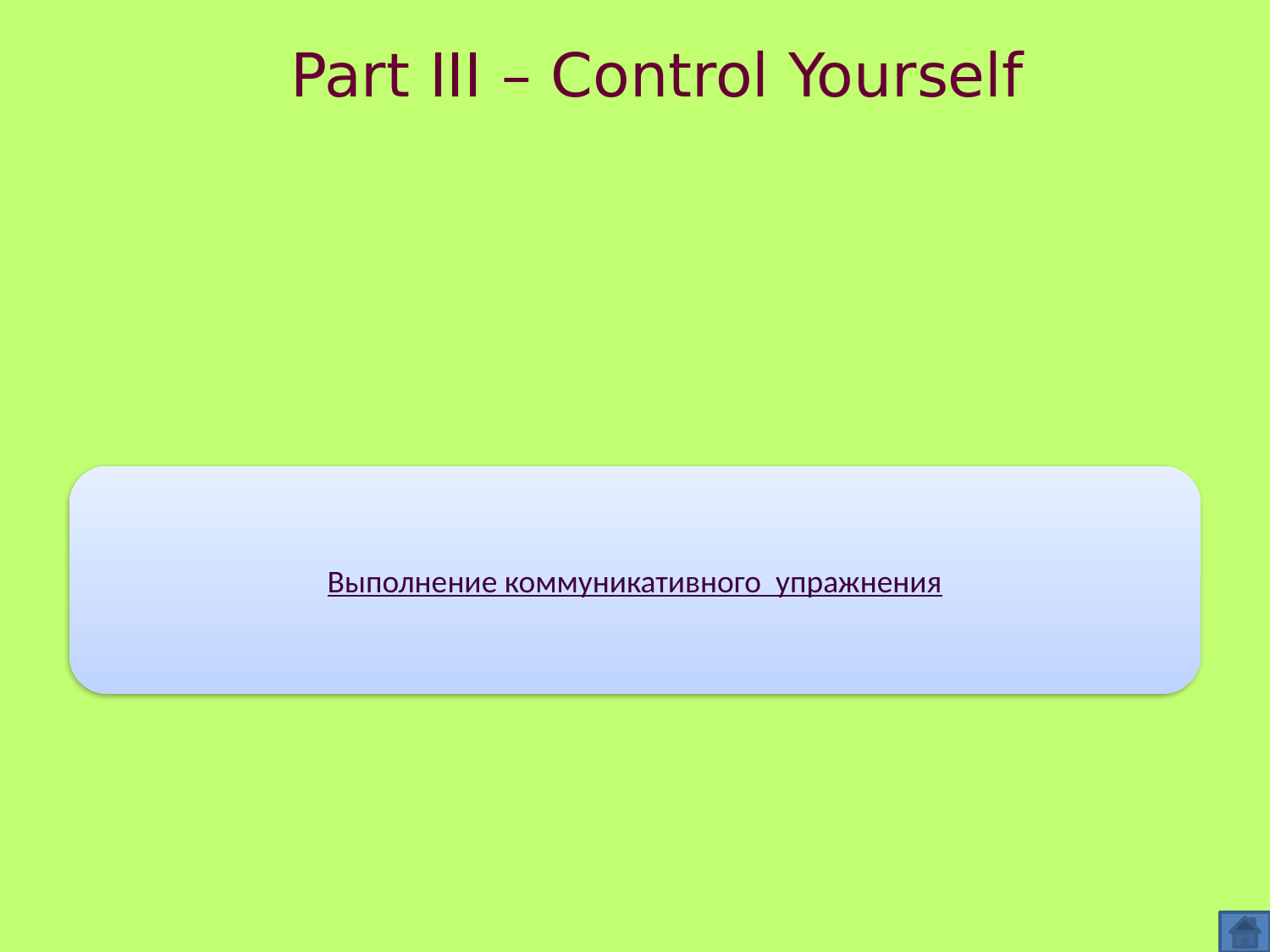

# Part III – Control Yourself
Выполнение коммуникативного  упражнения